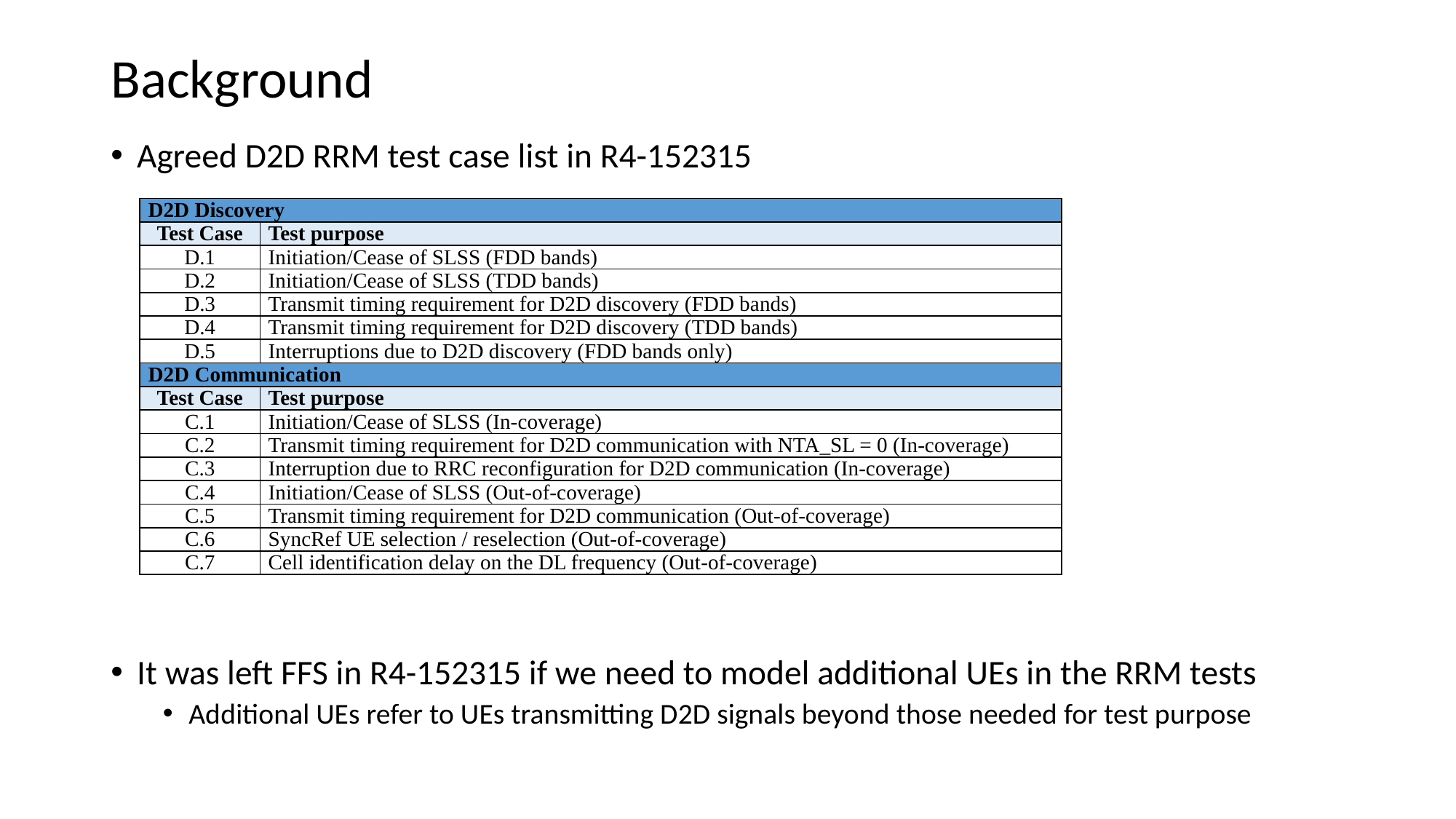

# Background
Agreed D2D RRM test case list in R4-152315

It was left FFS in R4-152315 if we need to model additional UEs in the RRM tests
Additional UEs refer to UEs transmitting D2D signals beyond those needed for test purpose
| D2D Discovery |  |
| --- | --- |
| Test Case | Test purpose |
| D.1 | Initiation/Cease of SLSS (FDD bands) |
| D.2 | Initiation/Cease of SLSS (TDD bands) |
| D.3 | Transmit timing requirement for D2D discovery (FDD bands) |
| D.4 | Transmit timing requirement for D2D discovery (TDD bands) |
| D.5 | Interruptions due to D2D discovery (FDD bands only) |
| D2D Communication |  |
| Test Case | Test purpose |
| C.1 | Initiation/Cease of SLSS (In-coverage) |
| C.2 | Transmit timing requirement for D2D communication with NTA\_SL = 0 (In-coverage) |
| C.3 | Interruption due to RRC reconfiguration for D2D communication (In-coverage) |
| C.4 | Initiation/Cease of SLSS (Out-of-coverage) |
| C.5 | Transmit timing requirement for D2D communication (Out-of-coverage) |
| C.6 | SyncRef UE selection / reselection (Out-of-coverage) |
| C.7 | Cell identification delay on the DL frequency (Out-of-coverage) |